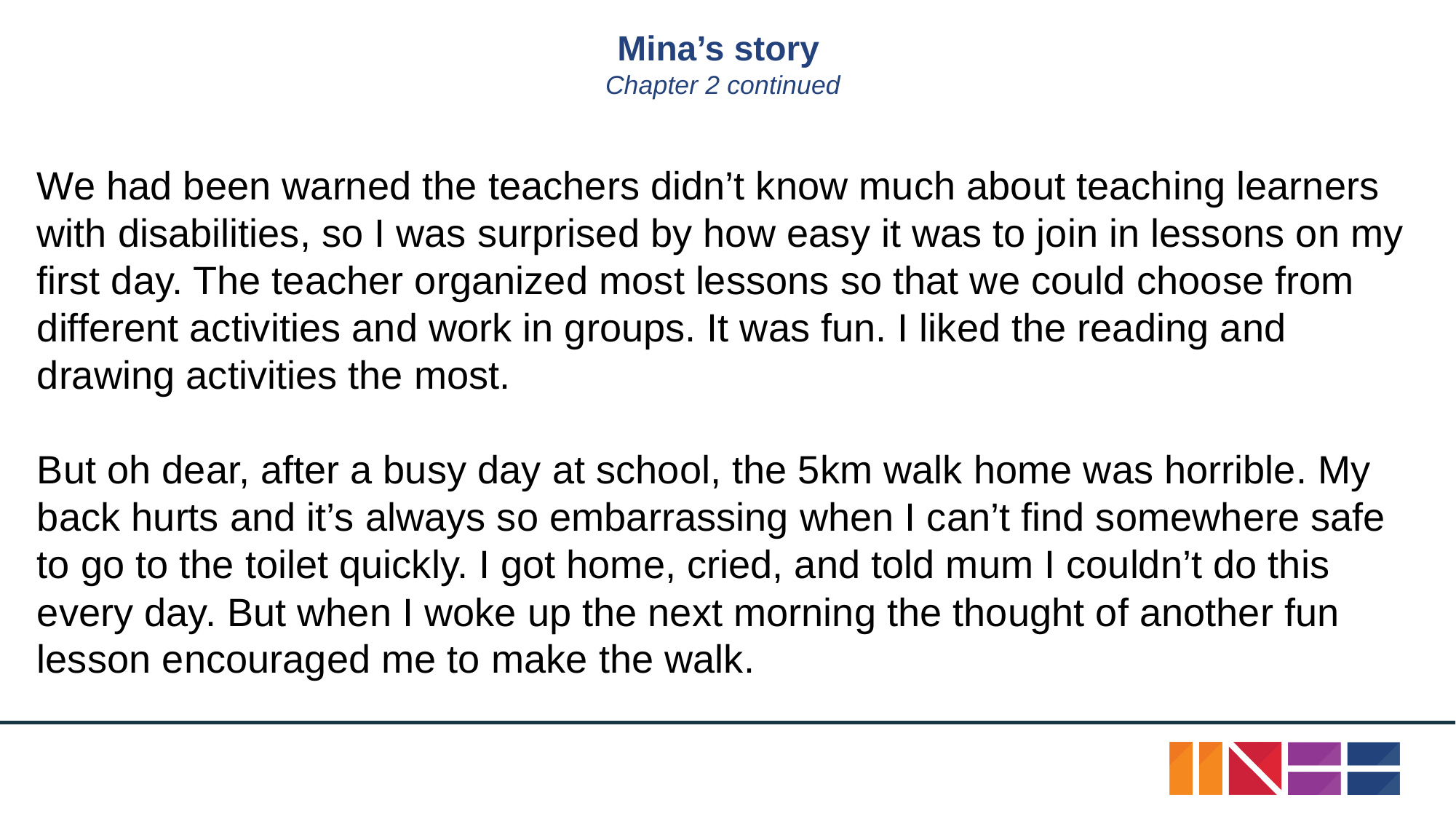

# Mina’s story
Chapter 2 continued
We had been warned the teachers didn’t know much about teaching learners with disabilities, so I was surprised by how easy it was to join in lessons on my first day. The teacher organized most lessons so that we could choose from different activities and work in groups. It was fun. I liked the reading and drawing activities the most.

But oh dear, after a busy day at school, the 5km walk home was horrible. My back hurts and it’s always so embarrassing when I can’t find somewhere safe to go to the toilet quickly. I got home, cried, and told mum I couldn’t do this every day. But when I woke up the next morning the thought of another fun lesson encouraged me to make the walk.